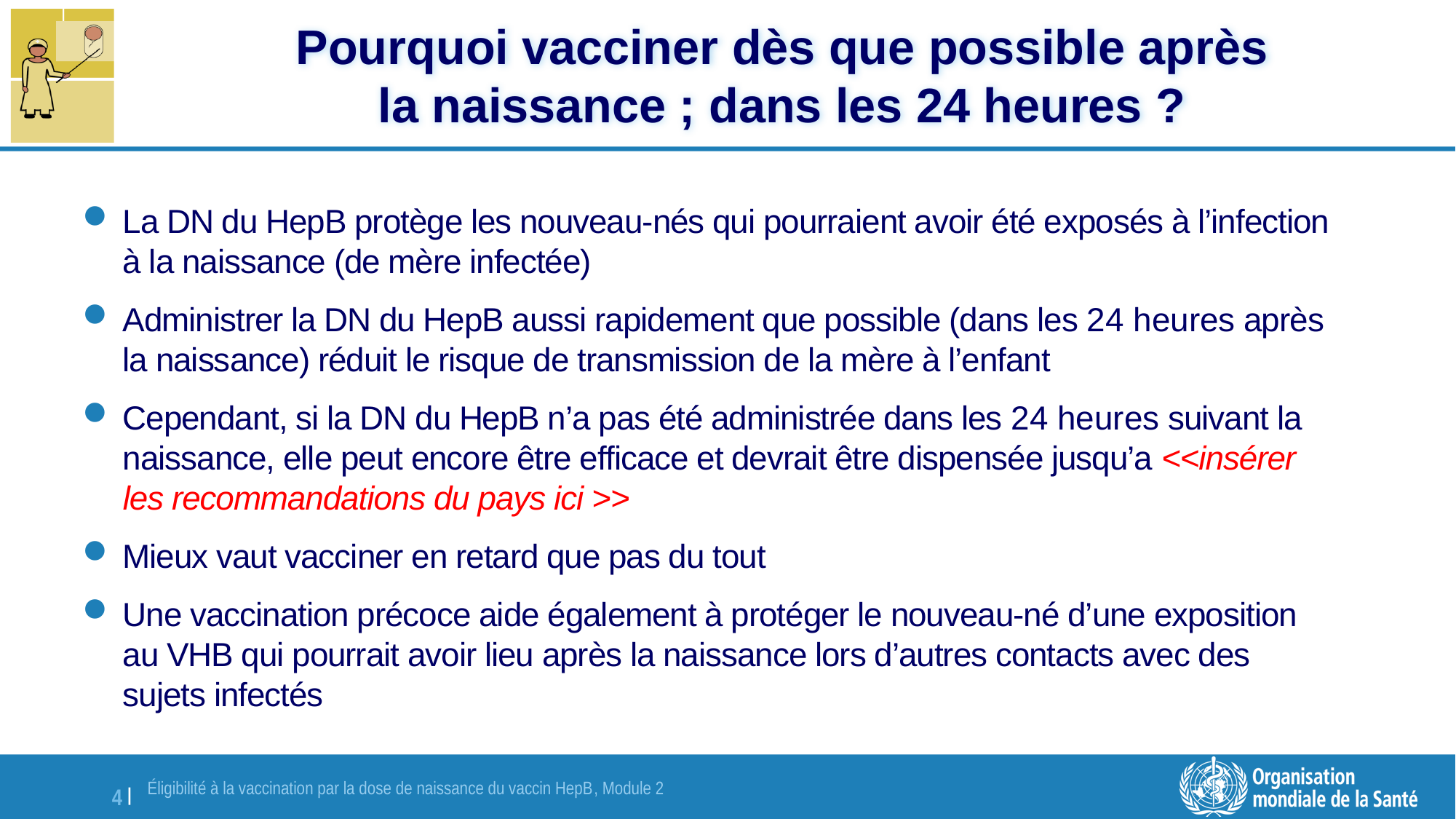

# Pourquoi vacciner dès que possible après la naissance ; dans les 24 heures ?
La DN du HepB protège les nouveau-nés qui pourraient avoir été exposés à l’infection à la naissance (de mère infectée)
Administrer la DN du HepB aussi rapidement que possible (dans les 24 heures après la naissance) réduit le risque de transmission de la mère à l’enfant
Cependant, si la DN du HepB n’a pas été administrée dans les 24 heures suivant la naissance, elle peut encore être efficace et devrait être dispensée jusqu’a <<insérer les recommandations du pays ici >>
Mieux vaut vacciner en retard que pas du tout
Une vaccination précoce aide également à protéger le nouveau-né d’une exposition au VHB qui pourrait avoir lieu après la naissance lors d’autres contacts avec des sujets infectés